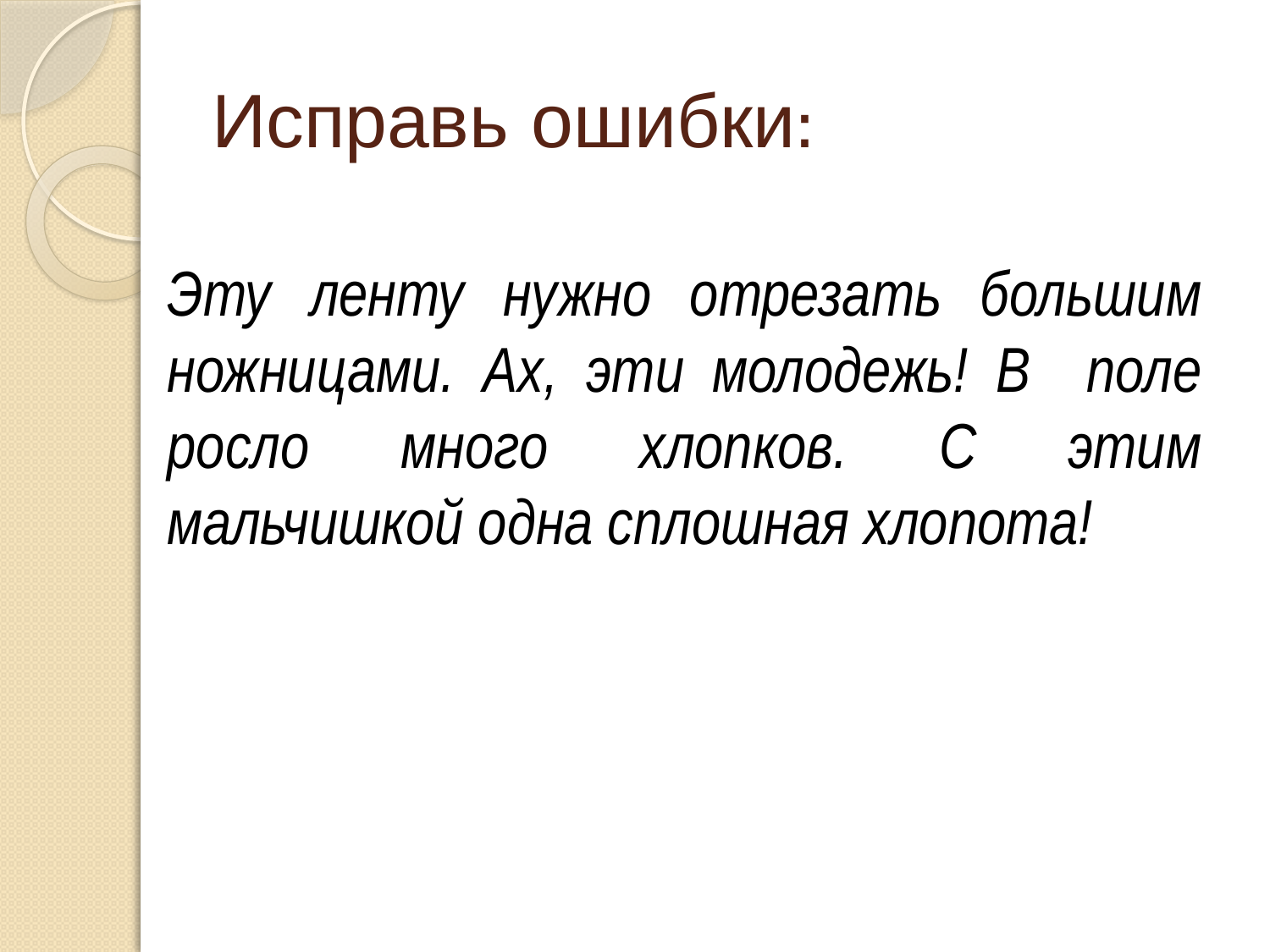

# Исправь ошибки:
Эту ленту нужно отрезать большим ножницами. Ах, эти молодежь! В  поле росло много хлопков. С этим мальчишкой одна сплошная хлопота!